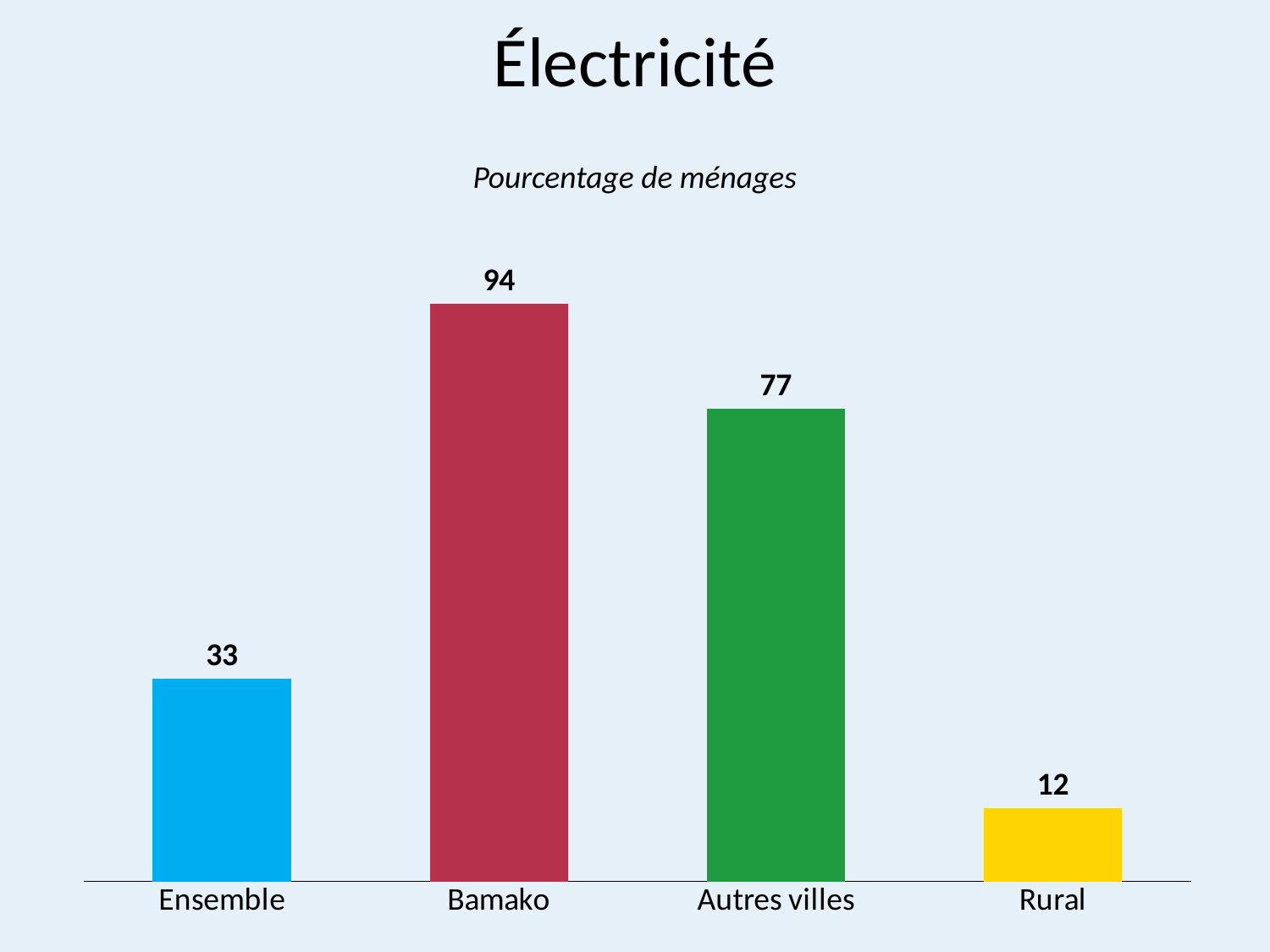

# Électricité
Pourcentage de ménages

### Chart

| Category | Series 1 |
|---|---|
| Ensemble | 33.0 |
| Bamako | 94.0 |
| Autres villes | 77.0 |
| Rural | 12.0 |